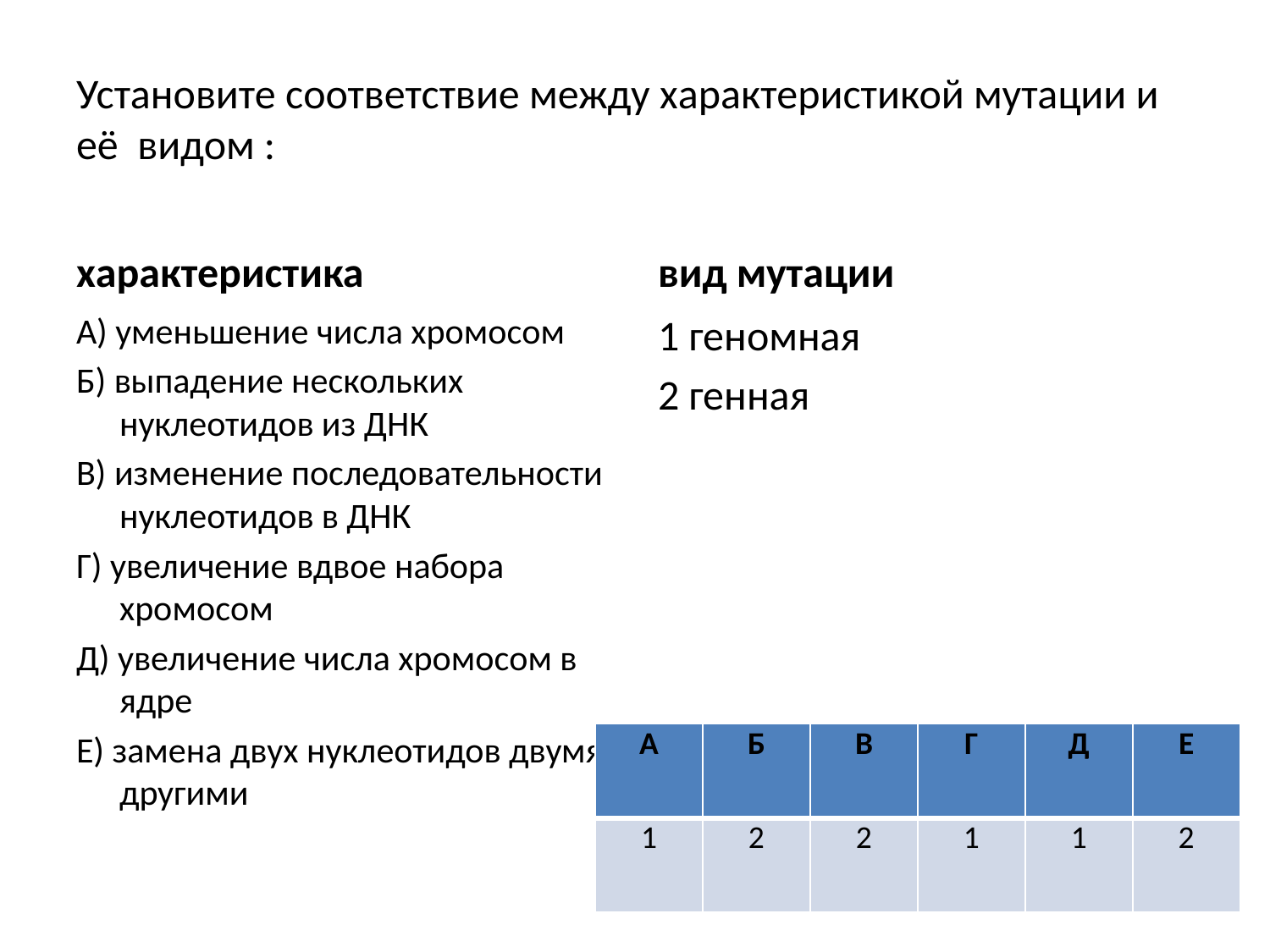

# Установите соответствие между характеристикой мутации и её  видом :
характеристика
вид мутации
А) уменьшение числа хромосом
Б) выпадение нескольких нуклеотидов из ДНК
В) изменение последовательности нуклеотидов в ДНК
Г) увеличение вдвое набора хромосом
Д) увеличение числа хромосом в ядре
Е) замена двух нуклеотидов двумя другими
1 геномная
2 генная
| А | Б | В | Г | Д | Е |
| --- | --- | --- | --- | --- | --- |
| 1 | 2 | 2 | 1 | 1 | 2 |